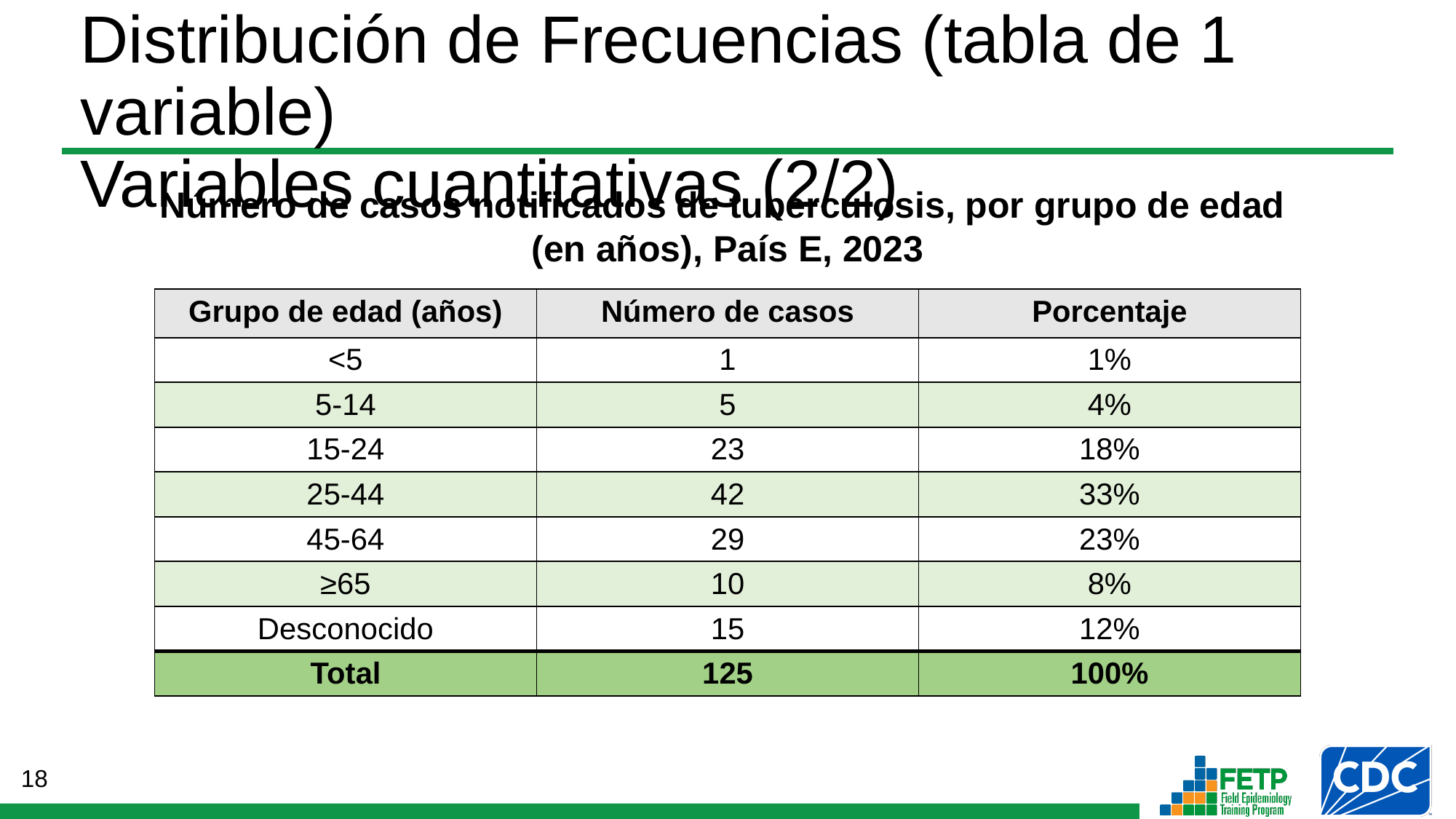

# Distribución de Frecuencias (tabla de 1 variable) Variables cuantitativas (2/2)
Número de casos notificados de tuberculosis, por grupo de edad
(en años), País E, 2023
| Grupo de edad (años) | Número de casos | Porcentaje |
| --- | --- | --- |
| <5 | 1 | 1% |
| 5-14 | 5 | 4% |
| 15-24 | 23 | 18% |
| 25-44 | 42 | 33% |
| 45-64 | 29 | 23% |
| ≥65 | 10 | 8% |
| Desconocido | 15 | 12% |
| Total | 125 | 100% |